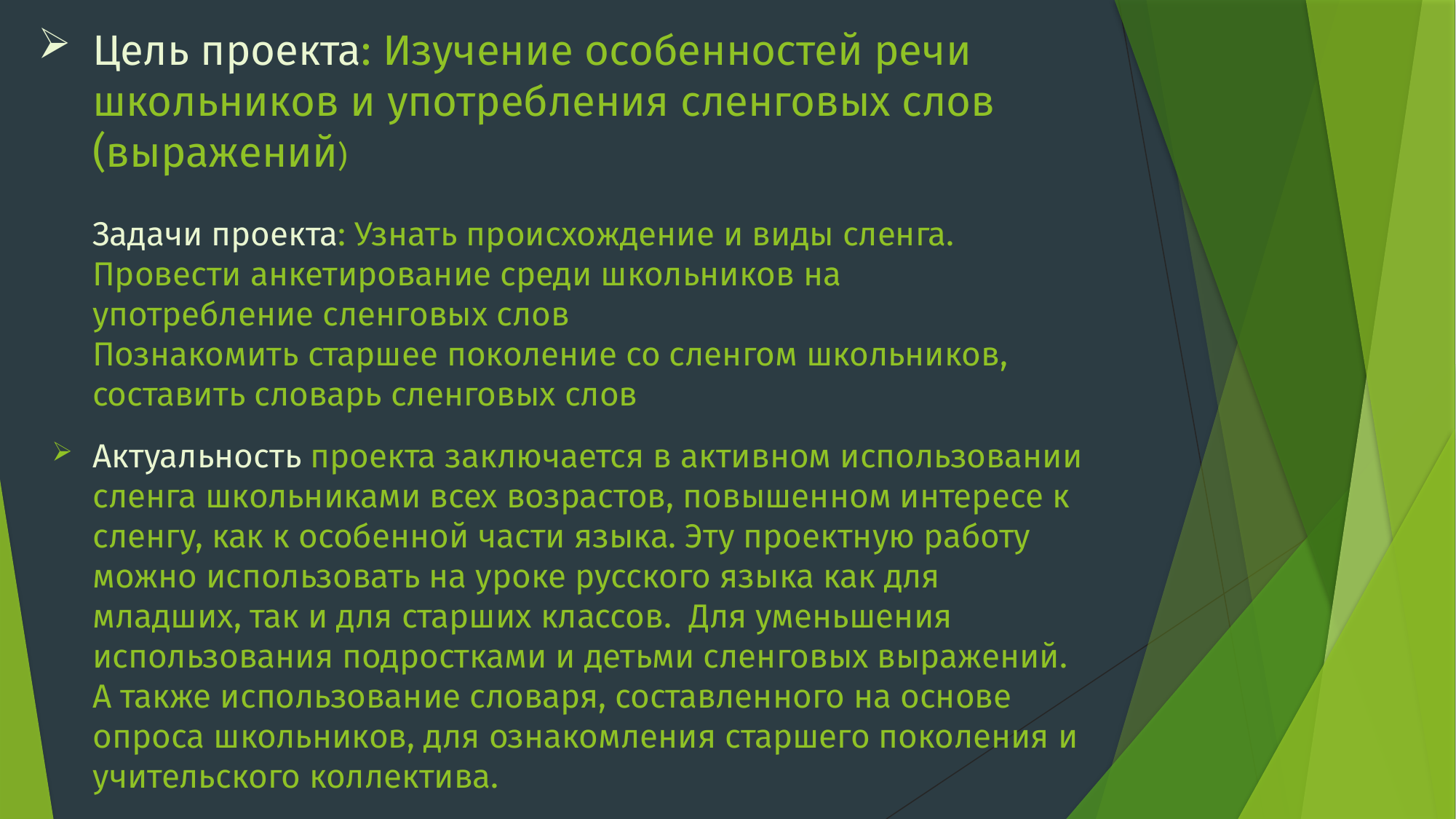

# Цель проекта: Изучение особенностей речи школьников и употребления сленговых слов (выражений) Задачи проекта: Узнать происхождение и виды сленга. Провести анкетирование среди школьников на употребление сленговых слов Познакомить старшее поколение со сленгом школьников, составить словарь сленговых слов
Актуальность проекта заключается в активном использовании сленга школьниками всех возрастов, повышенном интересе к сленгу, как к особенной части языка. Эту проектную работу можно использовать на уроке русского языка как для младших, так и для старших классов.  Для уменьшения использования подростками и детьми сленговых выражений. А также использование словаря, составленного на основе опроса школьников, для ознакомления старшего поколения и учительского коллектива.